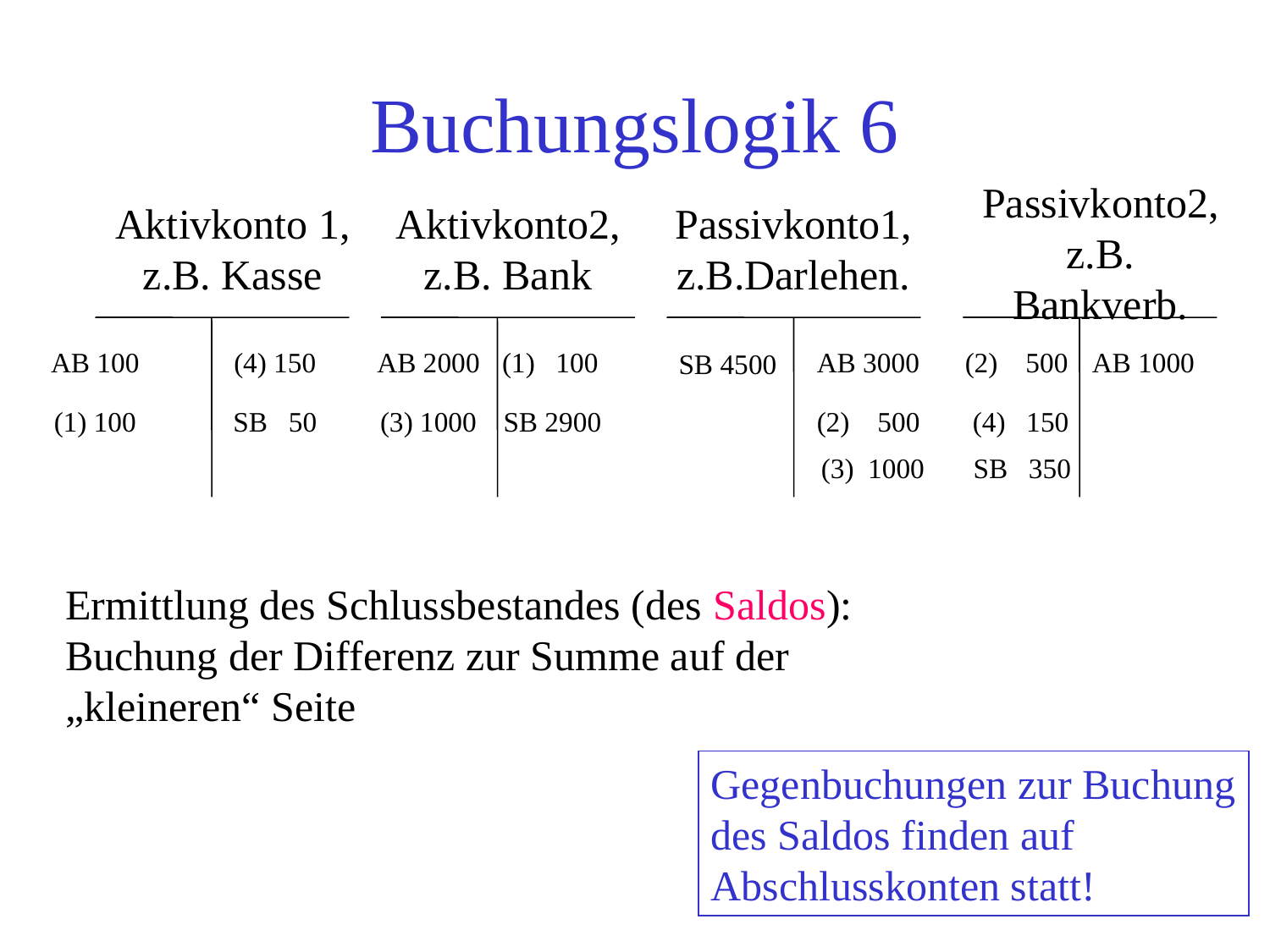

# Buchungslogik 6
Passivkonto2, z.B. Bankverb.
Aktivkonto 1, z.B. Kasse
Aktivkonto2, z.B. Bank
Passivkonto1, z.B.Darlehen.

AB 100
(4) 150
AB 2000
(1)   100
AB 3000
(2)    500
AB 1000
SB 4500
SB 2900
(1) 100
SB   50
(3) 1000
(2)    500
(4)   150
(3)  1000
SB   350
Ermittlung des Schlussbestandes (des Saldos): Buchung der Differenz zur Summe auf der „kleineren“ Seite

Gegenbuchungen zur Buchung des Saldos finden auf Abschlusskonten statt!